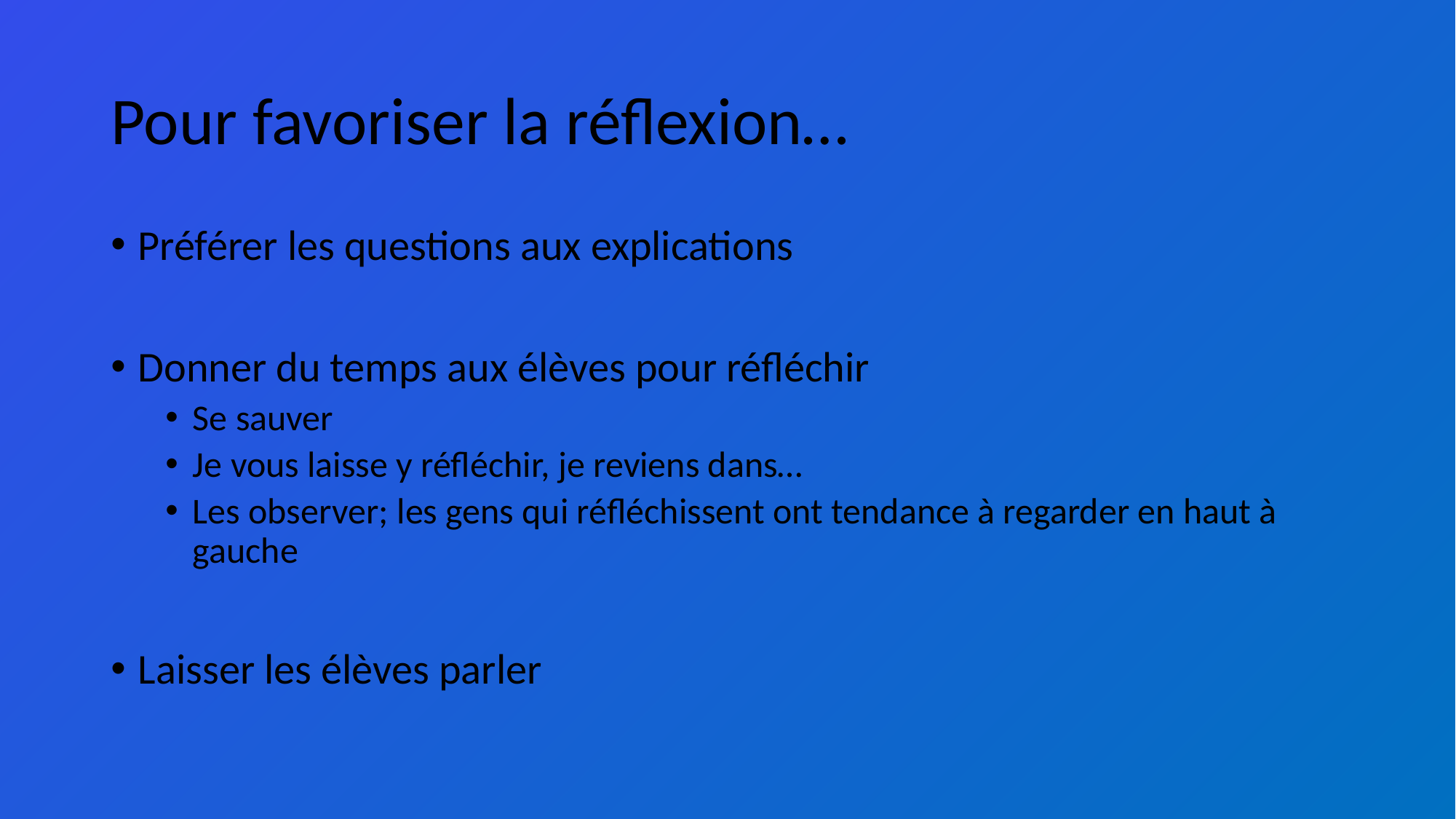

# Pour favoriser la réflexion…
Préférer les questions aux explications

Donner du temps aux élèves pour réfléchir
Se sauver
Je vous laisse y réfléchir, je reviens dans…
Les observer; les gens qui réfléchissent ont tendance à regarder en haut à gauche

Laisser les élèves parler